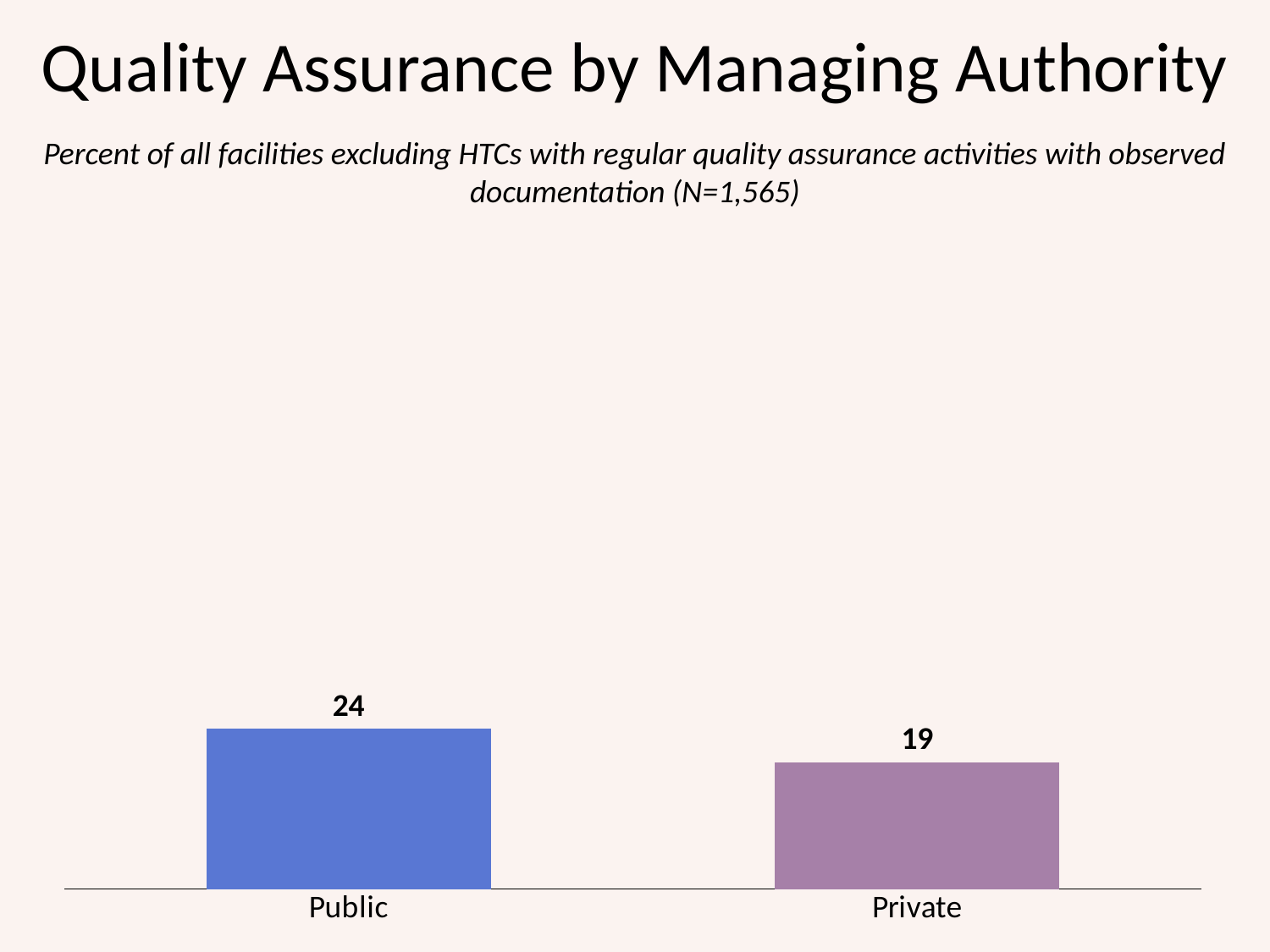

Quality Assurance by Managing Authority
Percent of all facilities excluding HTCs with regular quality assurance activities with observed documentation (N=1,565)

### Chart

| Category | all basic client services |
|---|---|
| Public | 24.0 |
| Private | 19.0 |